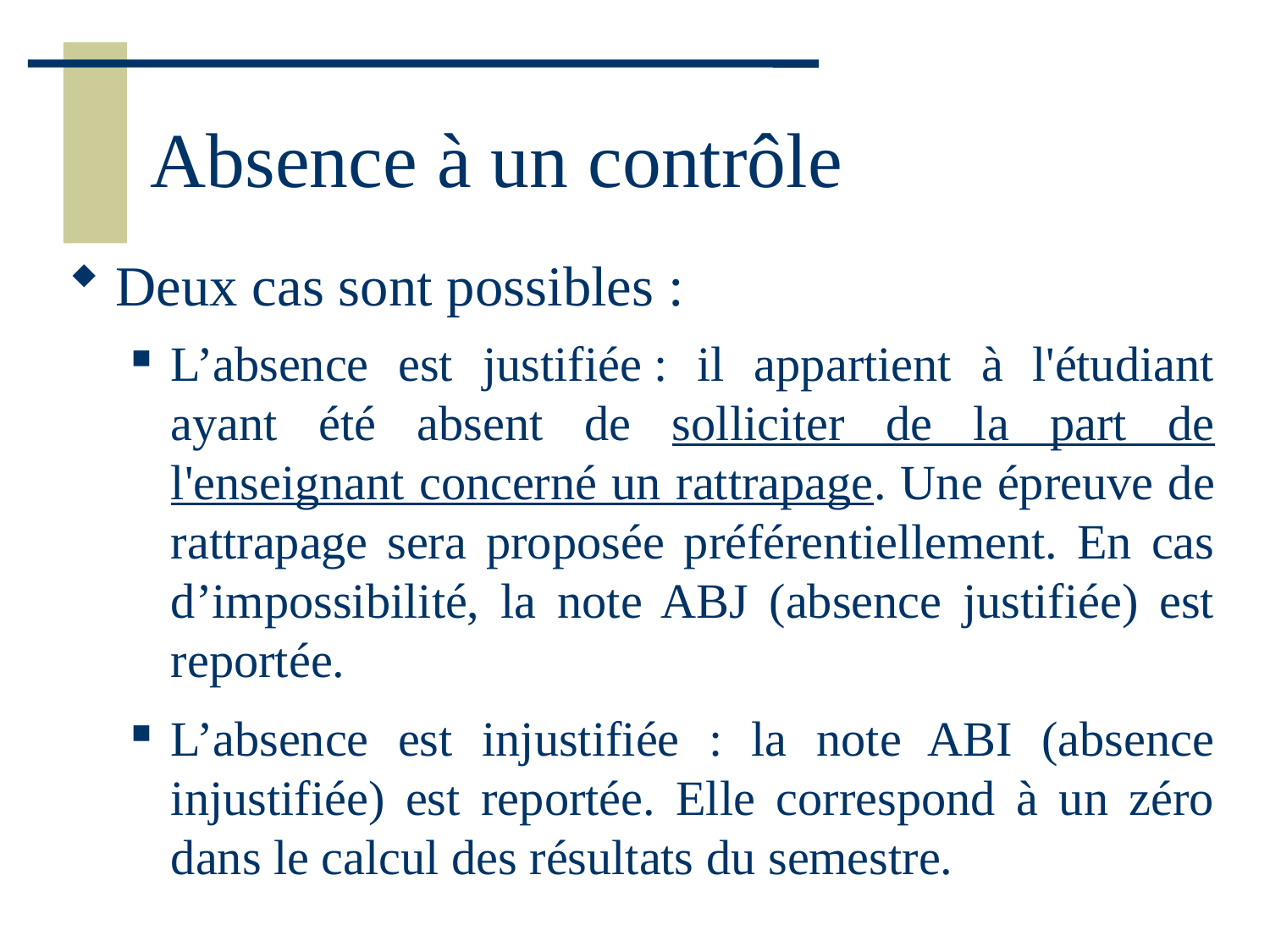

# Absence à un contrôle
Deux cas sont possibles :

L’absence est justifiée : il appartient à l'étudiant ayant été absent de solliciter de la part de l'enseignant concerné un rattrapage. Une épreuve de rattrapage sera proposée préférentiellement. En cas d’impossibilité, la note ABJ (absence justifiée) est reportée.

L’absence est injustifiée : la note ABI (absence injustifiée) est reportée. Elle correspond à un zéro dans le calcul des résultats du semestre.